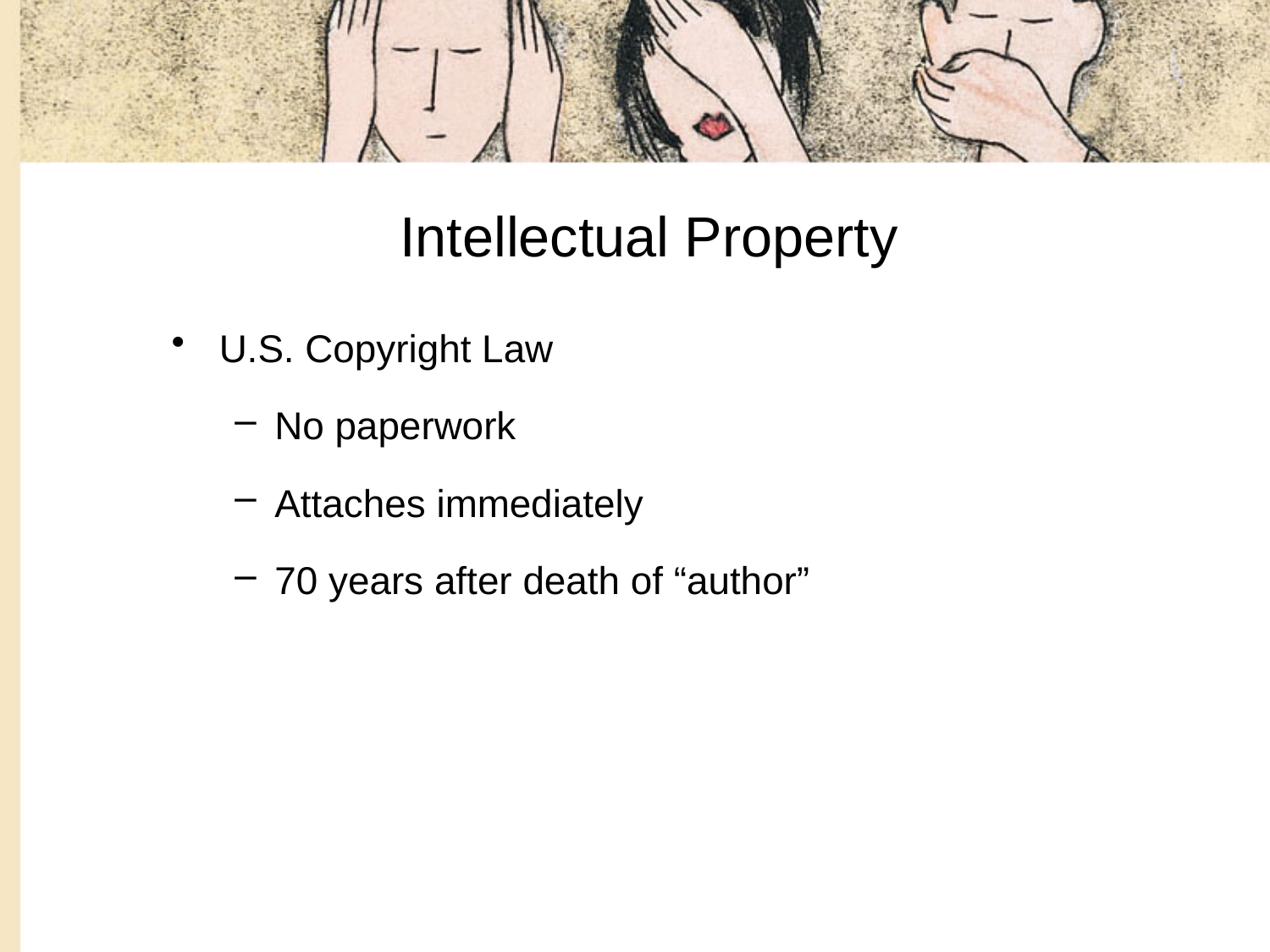

# Intellectual Property
U.S. Copyright Law
No paperwork
Attaches immediately
70 years after death of “author”